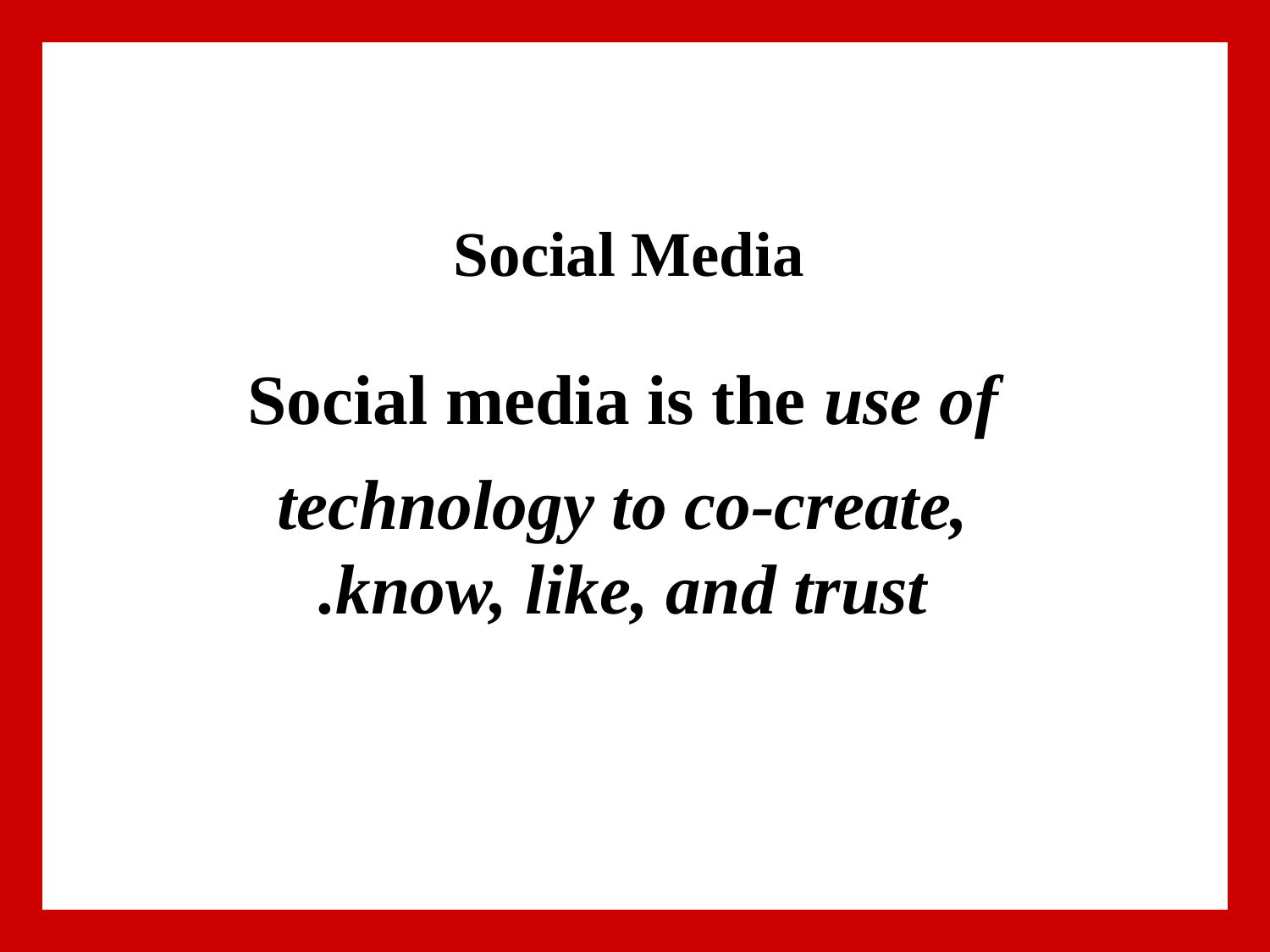

# Social Media
Social media is the use of
technology to co-create, know, like, and trust.